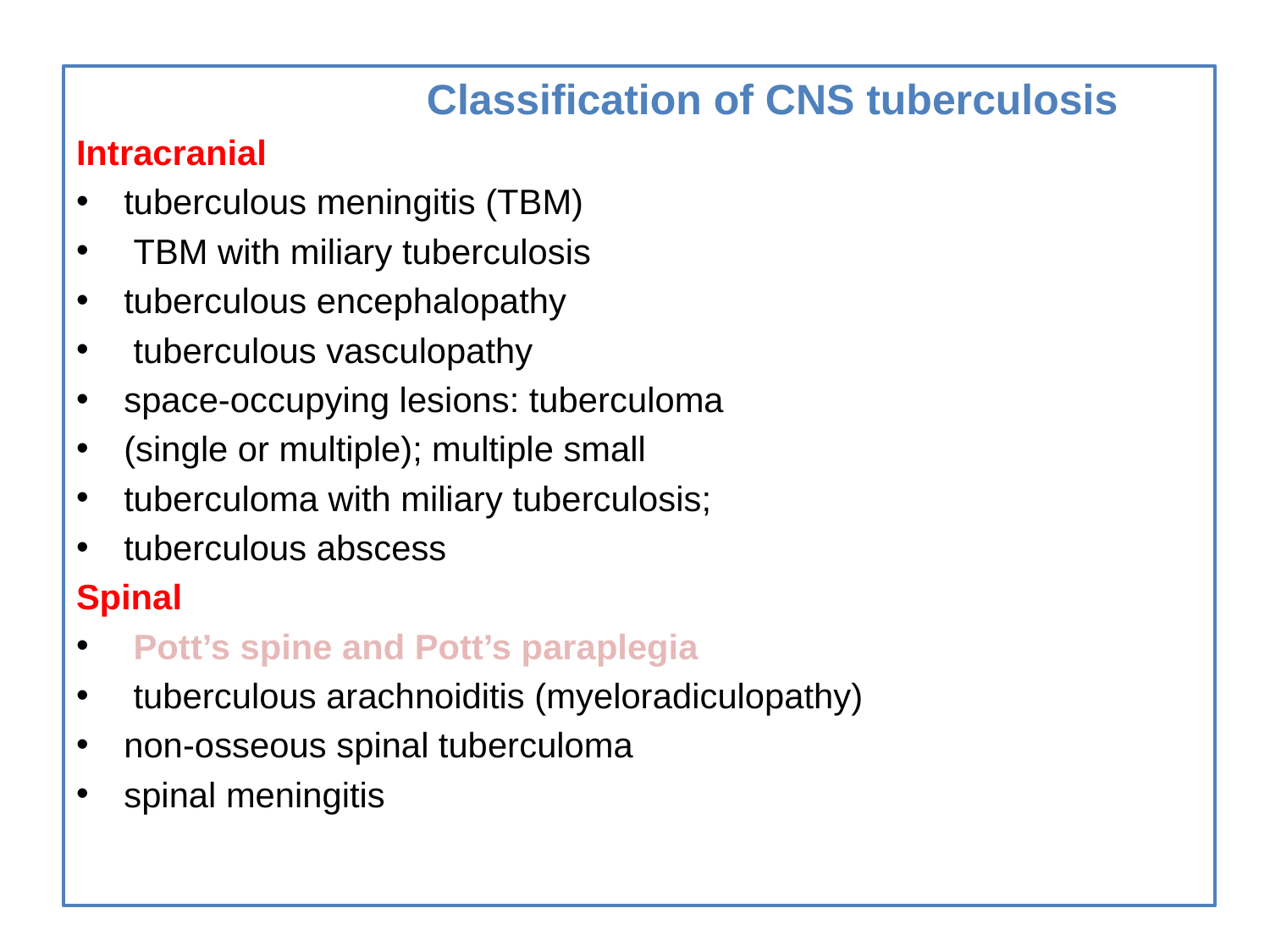

Classification of CNS tuberculosis
Intracranial
tuberculous meningitis (TBM)
 TBM with miliary tuberculosis
tuberculous encephalopathy
 tuberculous vasculopathy
space-occupying lesions: tuberculoma
(single or multiple); multiple small
tuberculoma with miliary tuberculosis;
tuberculous abscess
Spinal
 Pott’s spine and Pott’s paraplegia
 tuberculous arachnoiditis (myeloradiculopathy)
non-osseous spinal tuberculoma
spinal meningitis